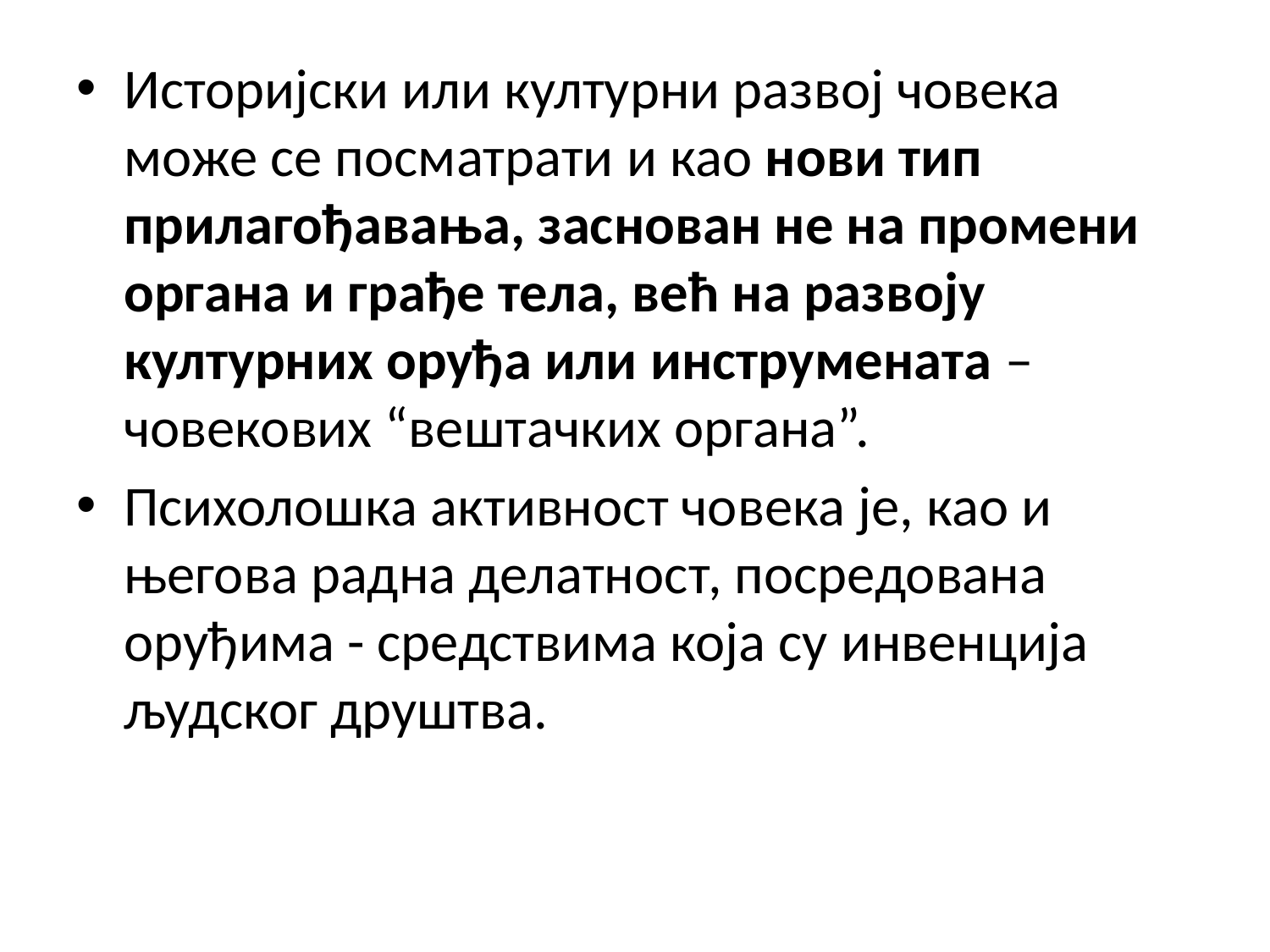

Историјски или културни развој човека може се посматрати и као нови тип прилагођавања, заснован не на промени органа и грађе тела, већ на развоју културних оруђа или инструмената – човекових “вештачких органа”.
Психолошка активност човека је, као и његова радна делатност, посредована оруђима - средствима која су инвенција људског друштва.